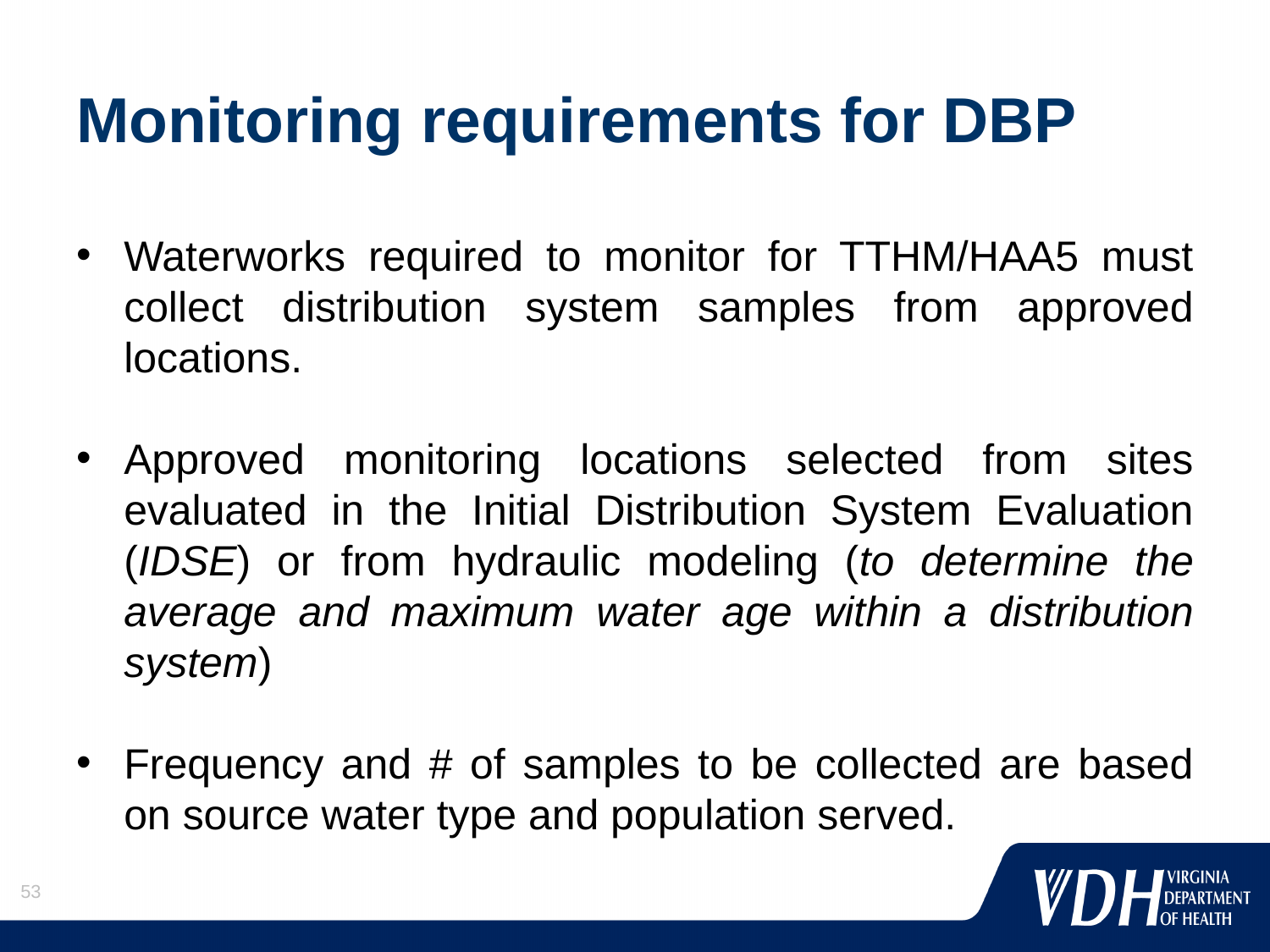

# Monitoring requirements for DBP
Waterworks required to monitor for TTHM/HAA5 must collect distribution system samples from approved locations.

Approved monitoring locations selected from sites evaluated in the Initial Distribution System Evaluation (IDSE) or from hydraulic modeling (to determine the average and maximum water age within a distribution system)

Frequency and # of samples to be collected are based on source water type and population served.

53